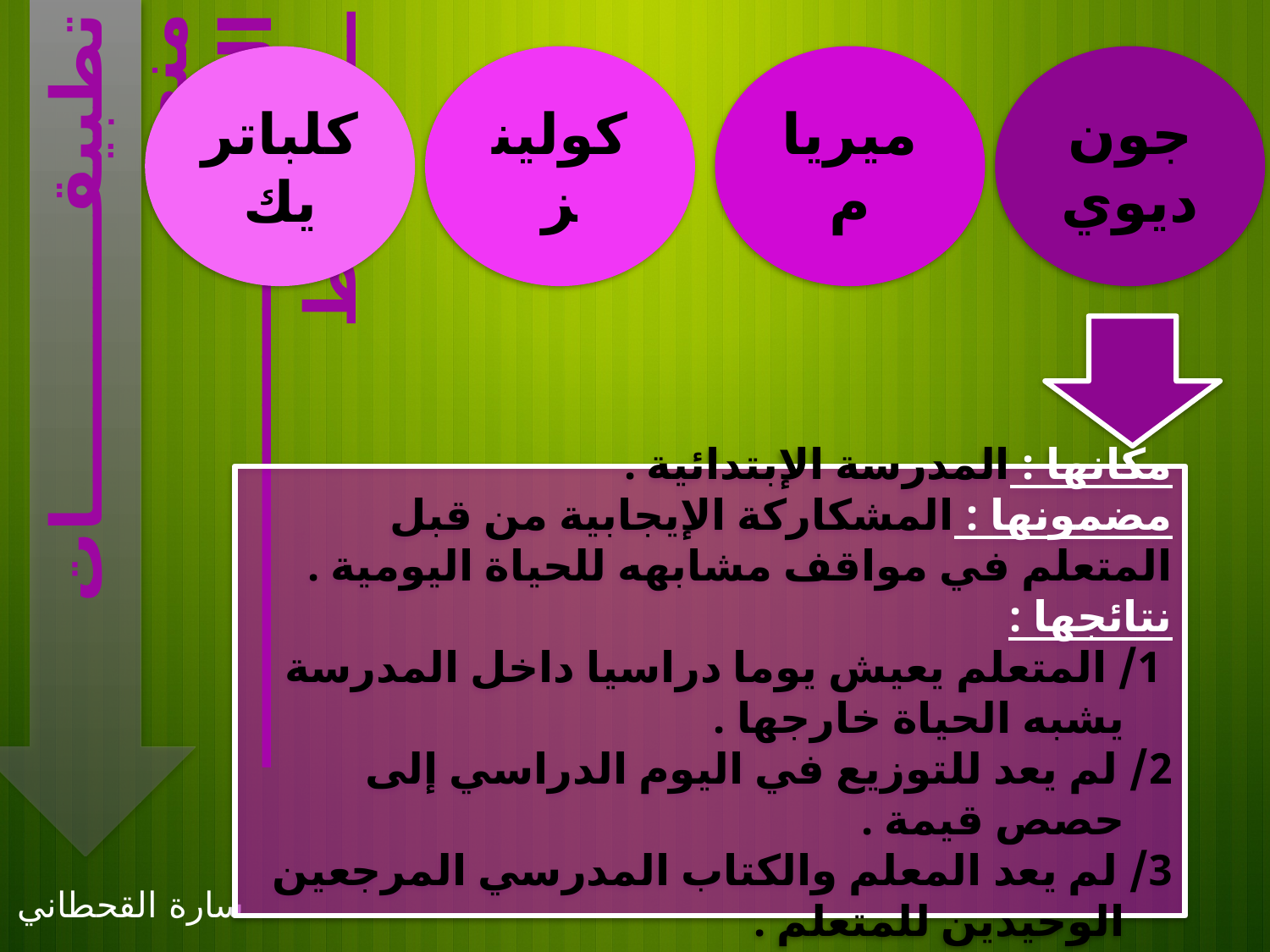

كلباتريك
كولينز
ميريام
جون ديوي
تطبيقــــــــــــات منهج النــــــــــــــــــــــــــــــــــشاط

مكانها : المدرسة الإبتدائية .
مضمونها : المشكاركة الإيجابية من قبل المتعلم في مواقف مشابهه للحياة اليومية .
نتائجها :
 1/ المتعلم يعيش يوما دراسيا داخل المدرسة يشبه الحياة خارجها .
2/ لم يعد للتوزيع في اليوم الدراسي إلى حصص قيمة .
3/ لم يعد المعلم والكتاب المدرسي المرجعين الوحيدين للمتعلم .
سارة القحطاني